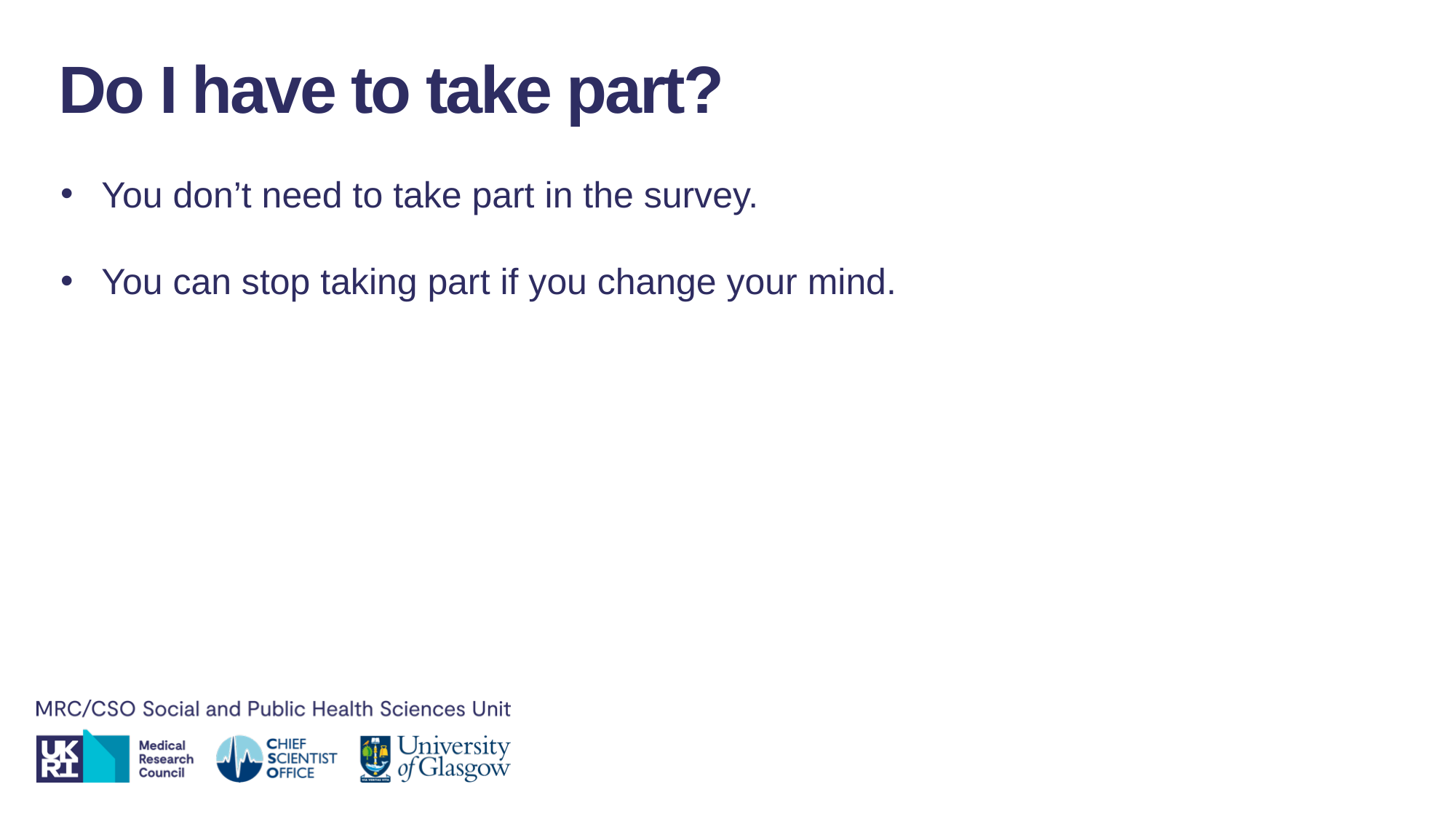

Do I have to take part?
You don’t need to take part in the survey.

You can stop taking part if you change your mind.